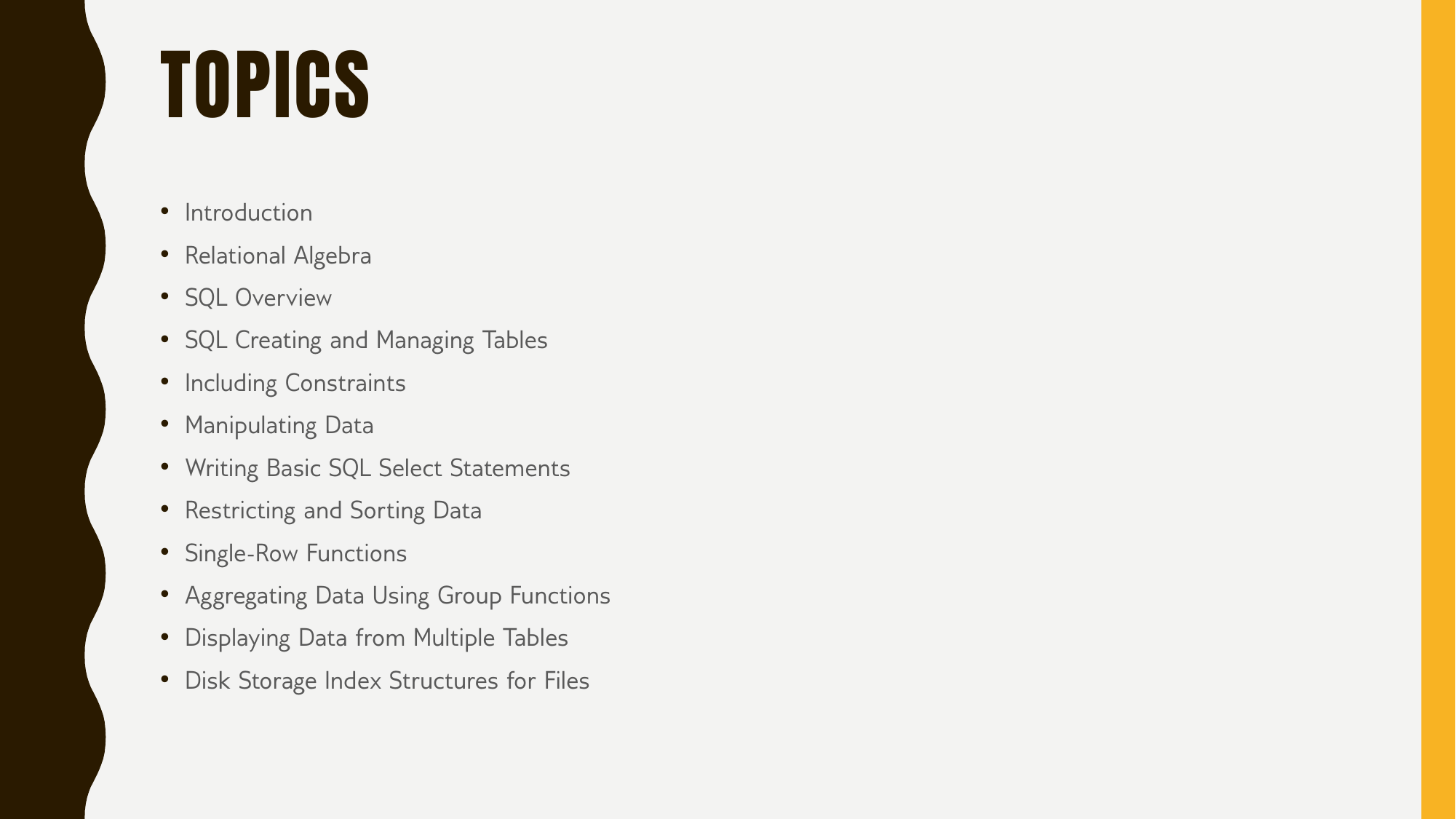

# topics
Introduction
Relational Algebra
SQL Overview
SQL Creating and Managing Tables
Including Constraints
Manipulating Data
Writing Basic SQL Select Statements
Restricting and Sorting Data
Single-Row Functions
Aggregating Data Using Group Functions
Displaying Data from Multiple Tables
Disk Storage Index Structures for Files